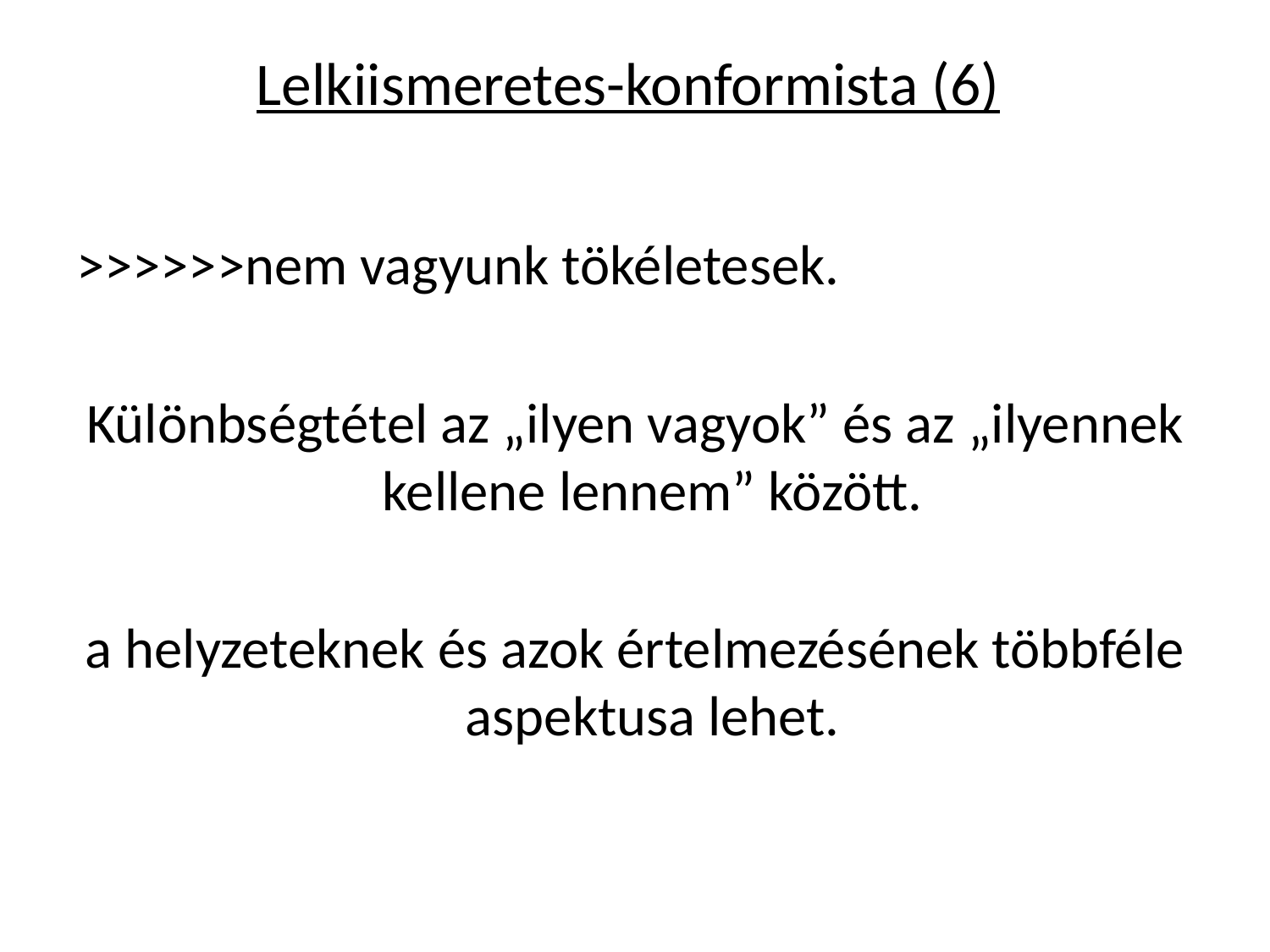

# Lelkiismeretes-konformista (6)
>>>>>>nem vagyunk tökéletesek.

Különbségtétel az „ilyen vagyok” és az „ilyennek kellene lennem” között.

a helyzeteknek és azok értelmezésének többféle aspektusa lehet.